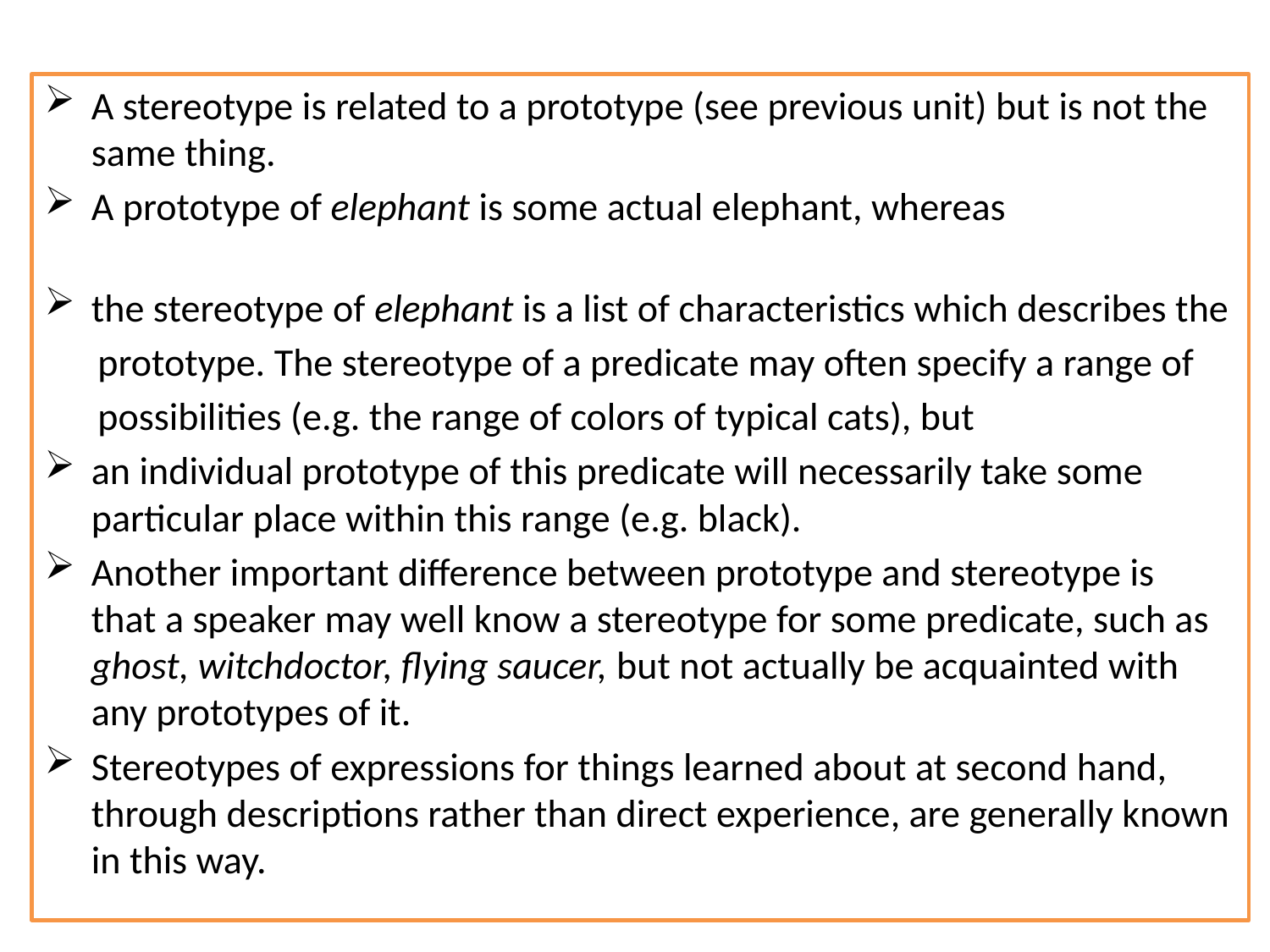

#
A stereotype is related to a prototype (see previous unit) but is not the
same thing.
A prototype of elephant is some actual elephant, whereas
the stereotype of elephant is a list of characteristics which describes the
      prototype. The stereotype of a predicate may often specify a range of
      possibilities (e.g. the range of colors of typical cats), but
an individual prototype of this predicate will necessarily take some particular place within this range (e.g. black).
Another important difference between prototype and stereotype is
that a speaker may well know a stereotype for some predicate, such as
ghost, witchdoctor, flying saucer, but not actually be acquainted with
any prototypes of it.
Stereotypes of expressions for things learned about at second hand, through descriptions rather than direct experience, are generally known in this way.